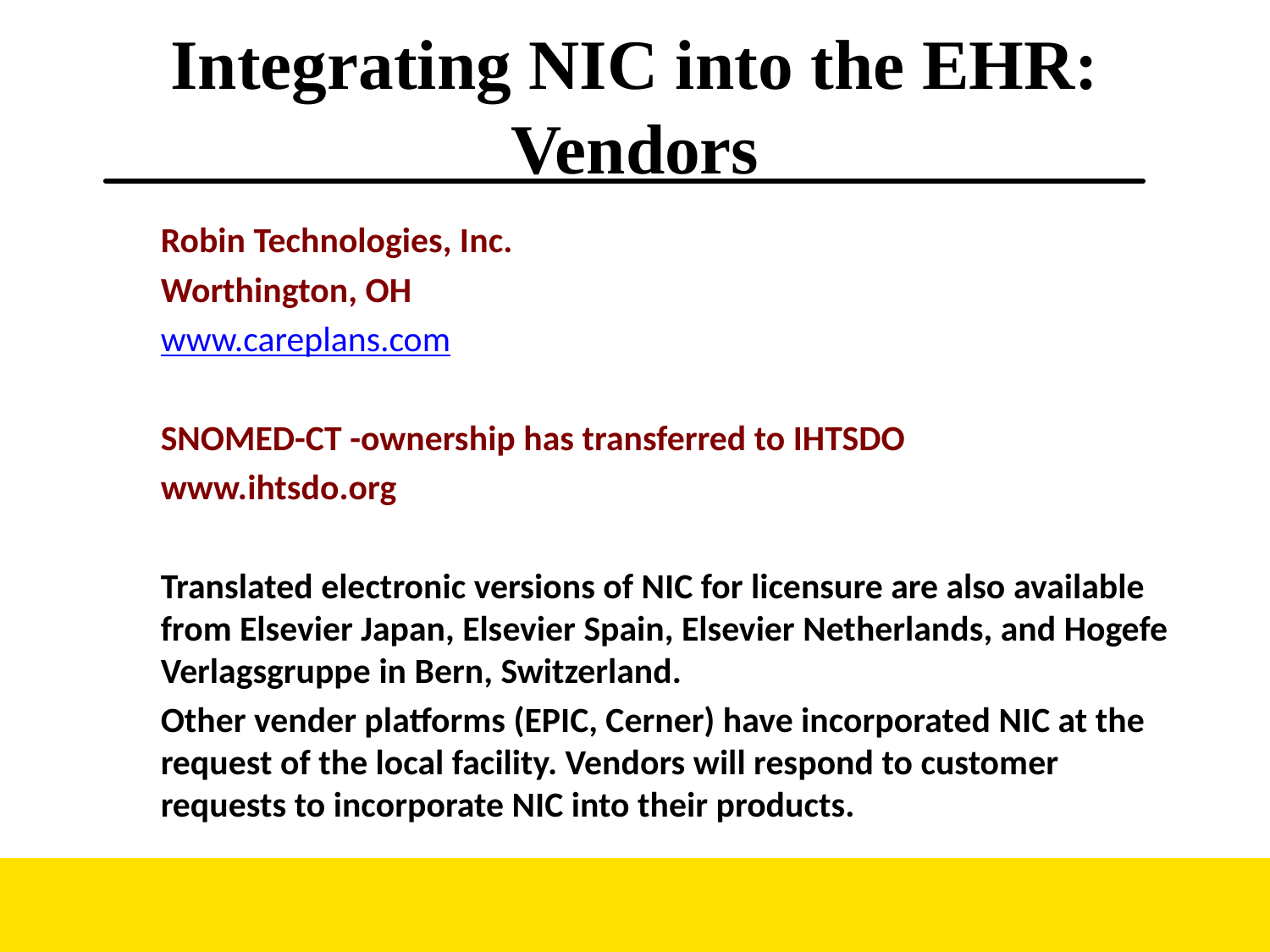

# Integrating NIC into the EHR: Vendors
Robin Technologies, Inc.
Worthington, OH
www.careplans.com

SNOMED-CT -ownership has transferred to IHTSDO
www.ihtsdo.org

Translated electronic versions of NIC for licensure are also available from Elsevier Japan, Elsevier Spain, Elsevier Netherlands, and Hogefe Verlagsgruppe in Bern, Switzerland.
Other vender platforms (EPIC, Cerner) have incorporated NIC at the request of the local facility. Vendors will respond to customer requests to incorporate NIC into their products.